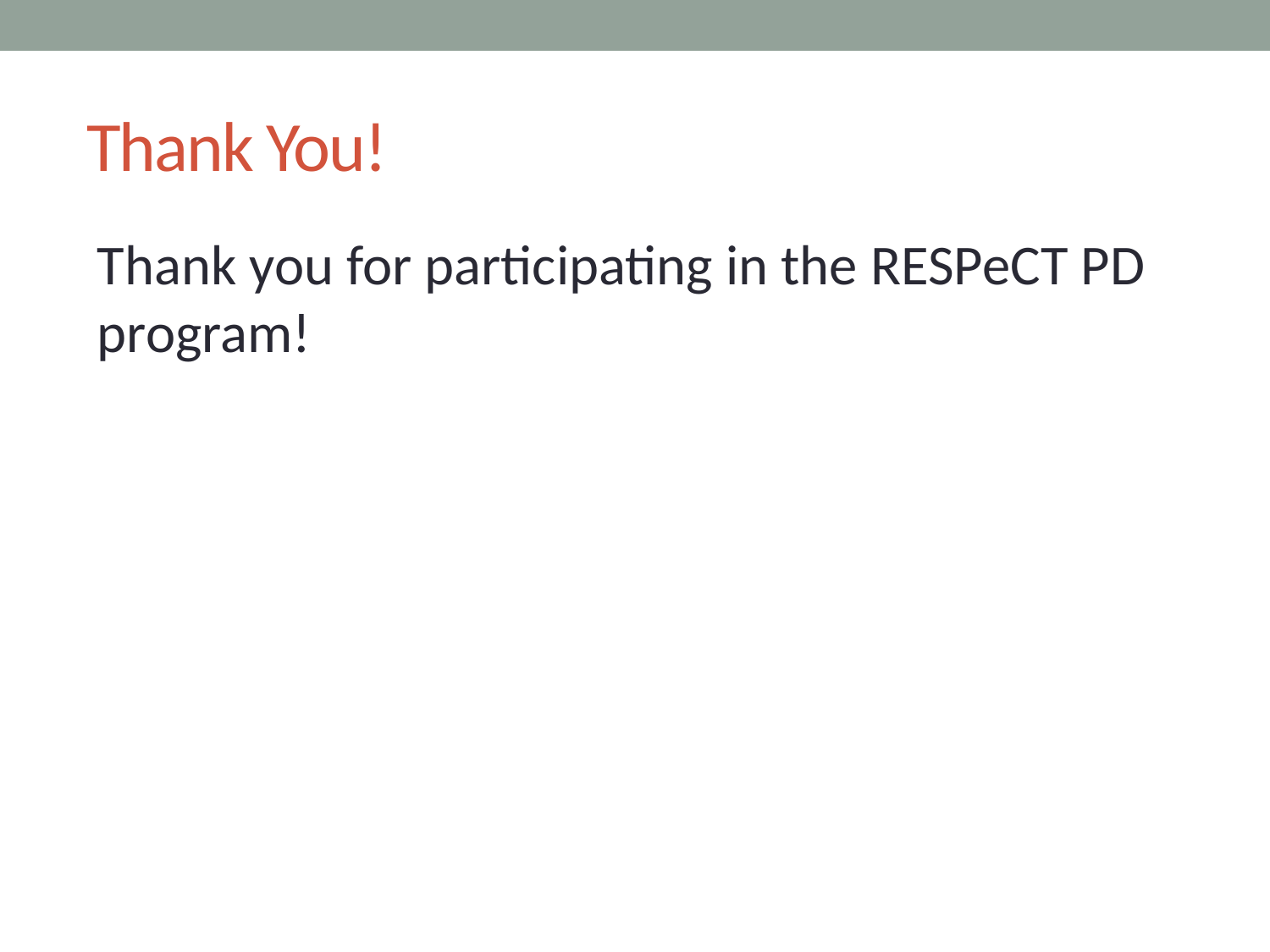

# Thank You!
Thank you for participating in the RESPeCT PD program!